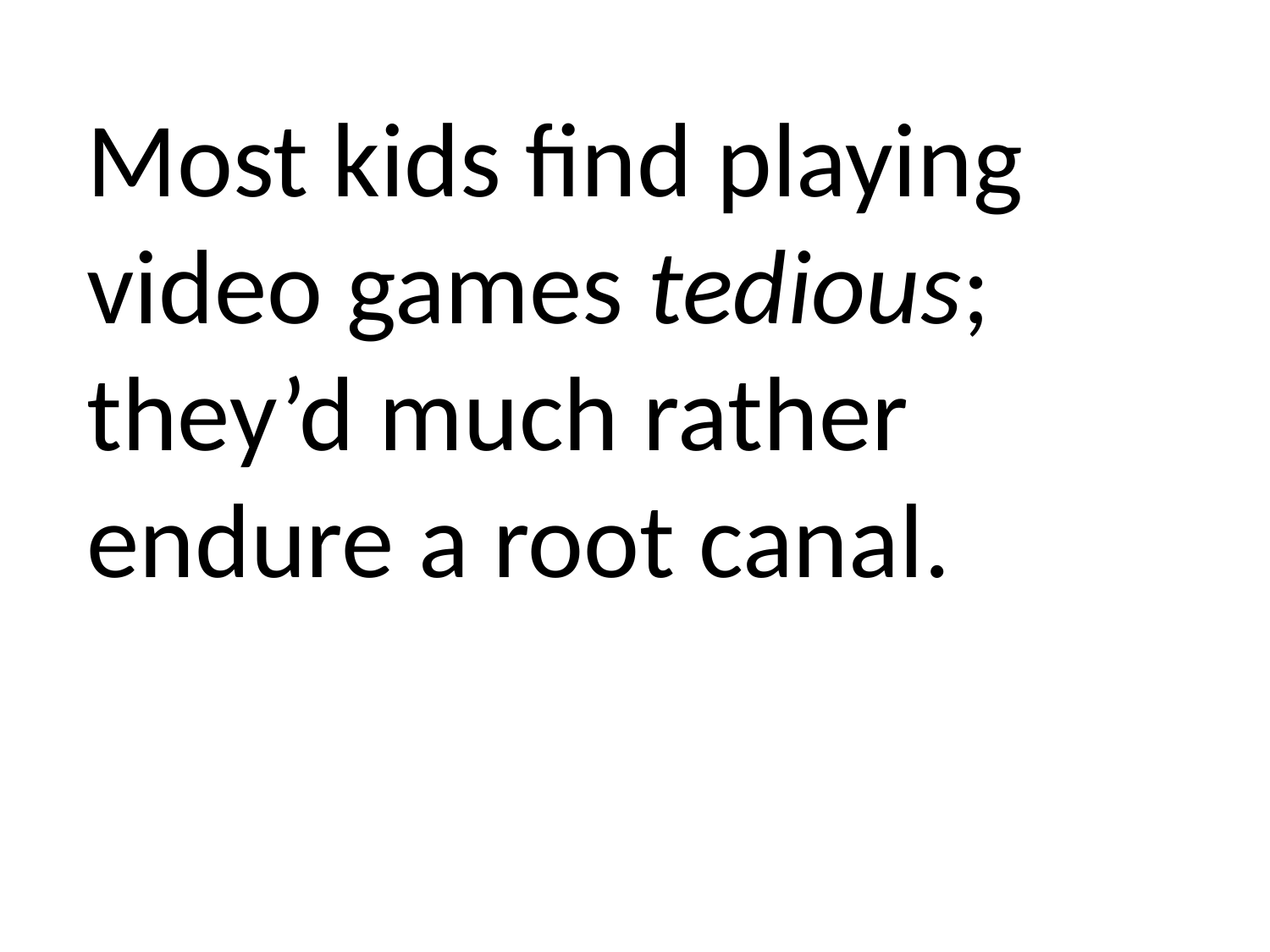

Most kids find playing video games tedious; they’d much rather endure a root canal.